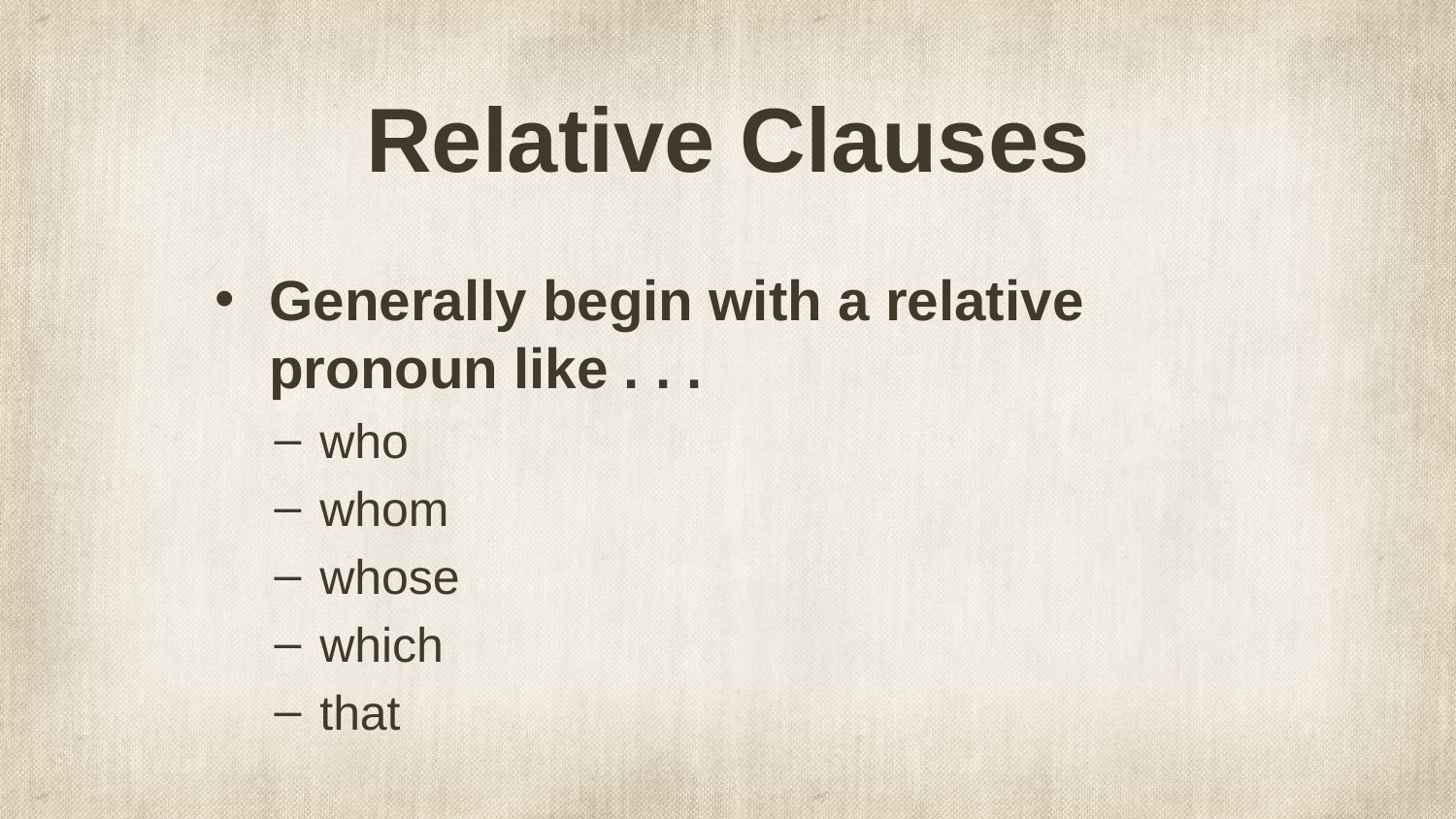

# Relative Clauses
Generally begin with a relative pronoun like . . .
who
whom
whose
which
that